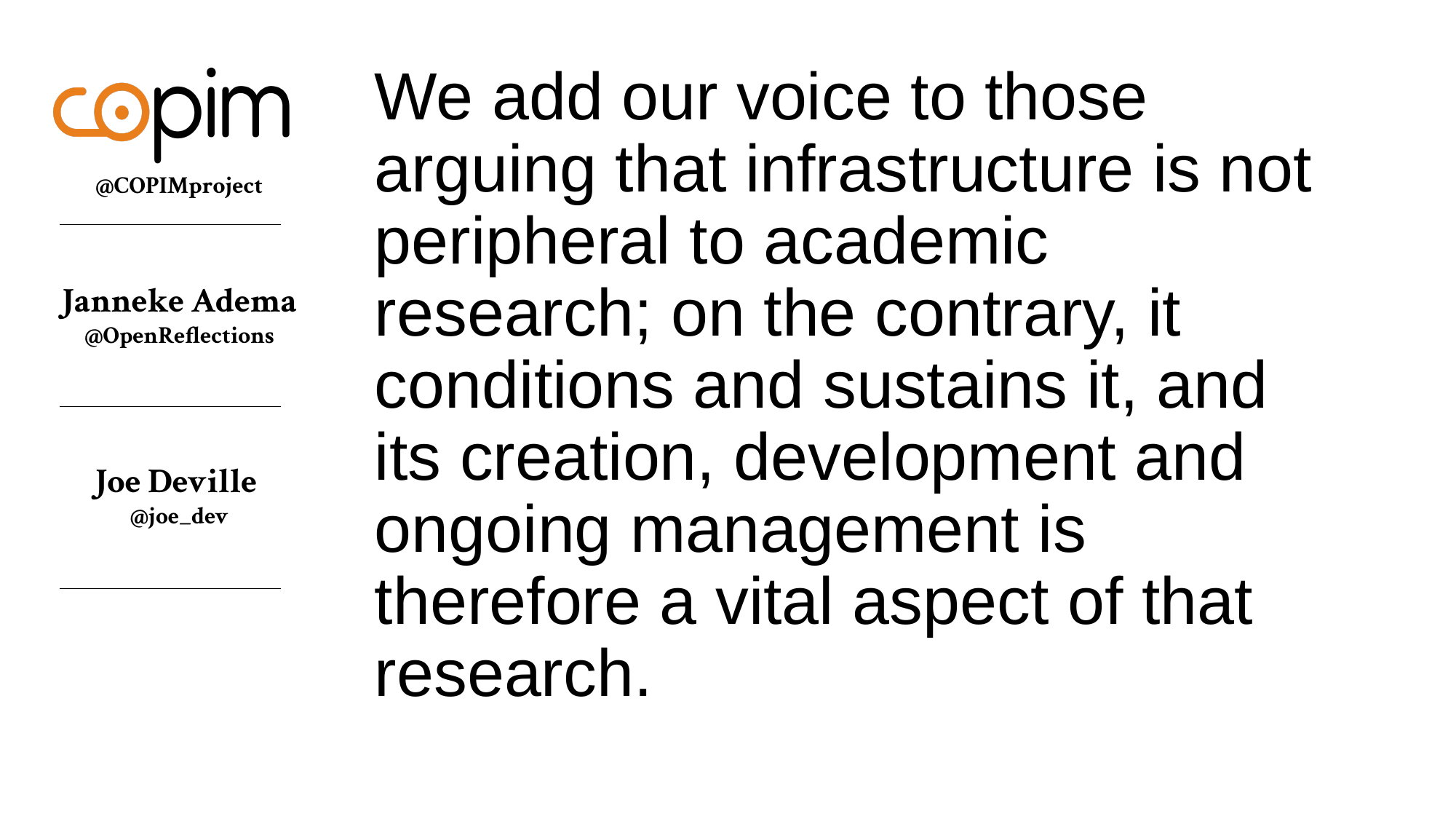

We add our voice to those arguing that infrastructure is not peripheral to academic research; on the contrary, it conditions and sustains it, and its creation, development and ongoing management is therefore a vital aspect of that research.